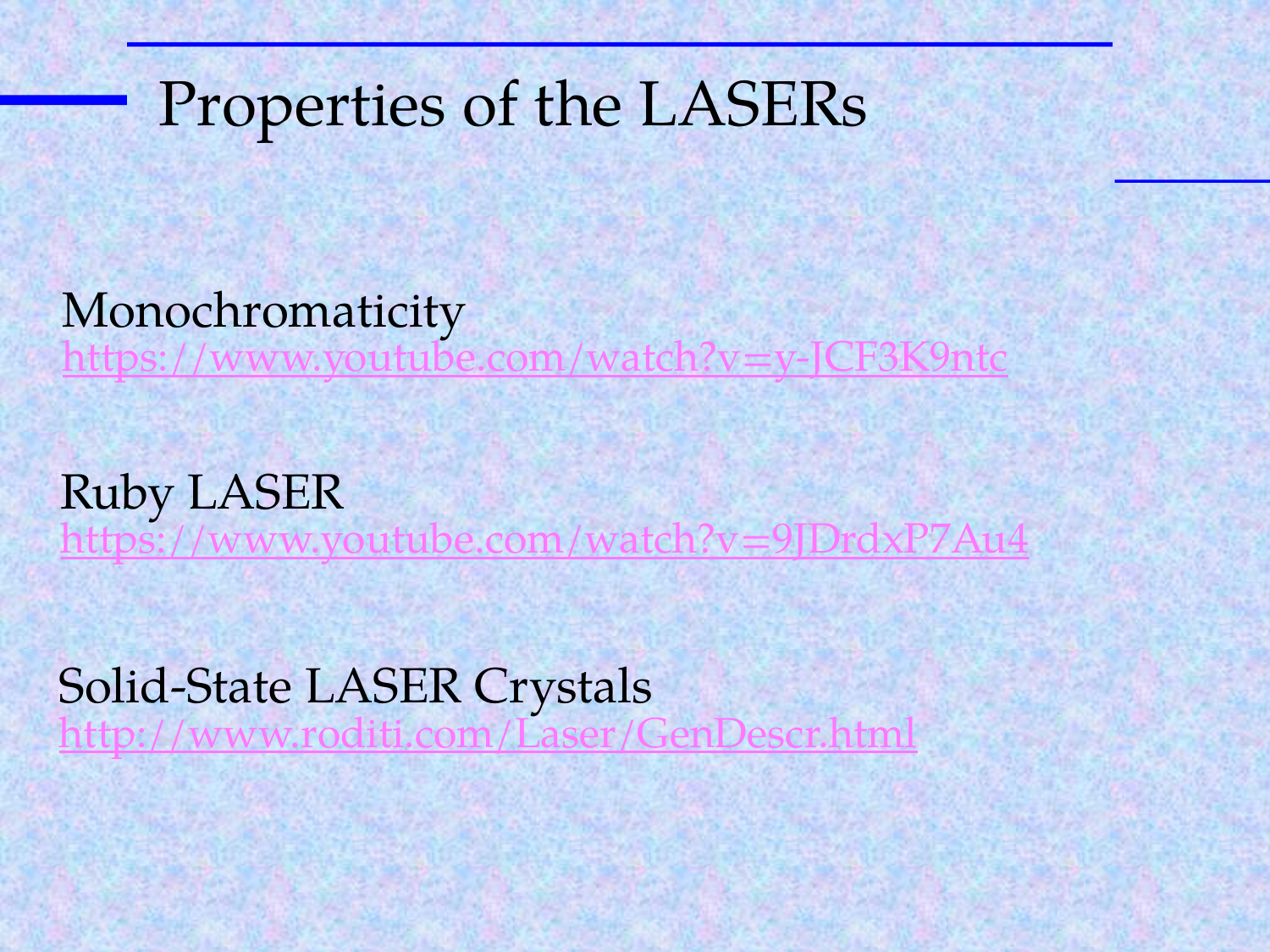

Properties of the LASERs
Monochromaticity
https://www.youtube.com/watch?v=y-JCF3K9ntc
Ruby LASER
https://www.youtube.com/watch?v=9JDrdxP7Au4
Solid-State LASER Crystals
http://www.roditi.com/Laser/GenDescr.html